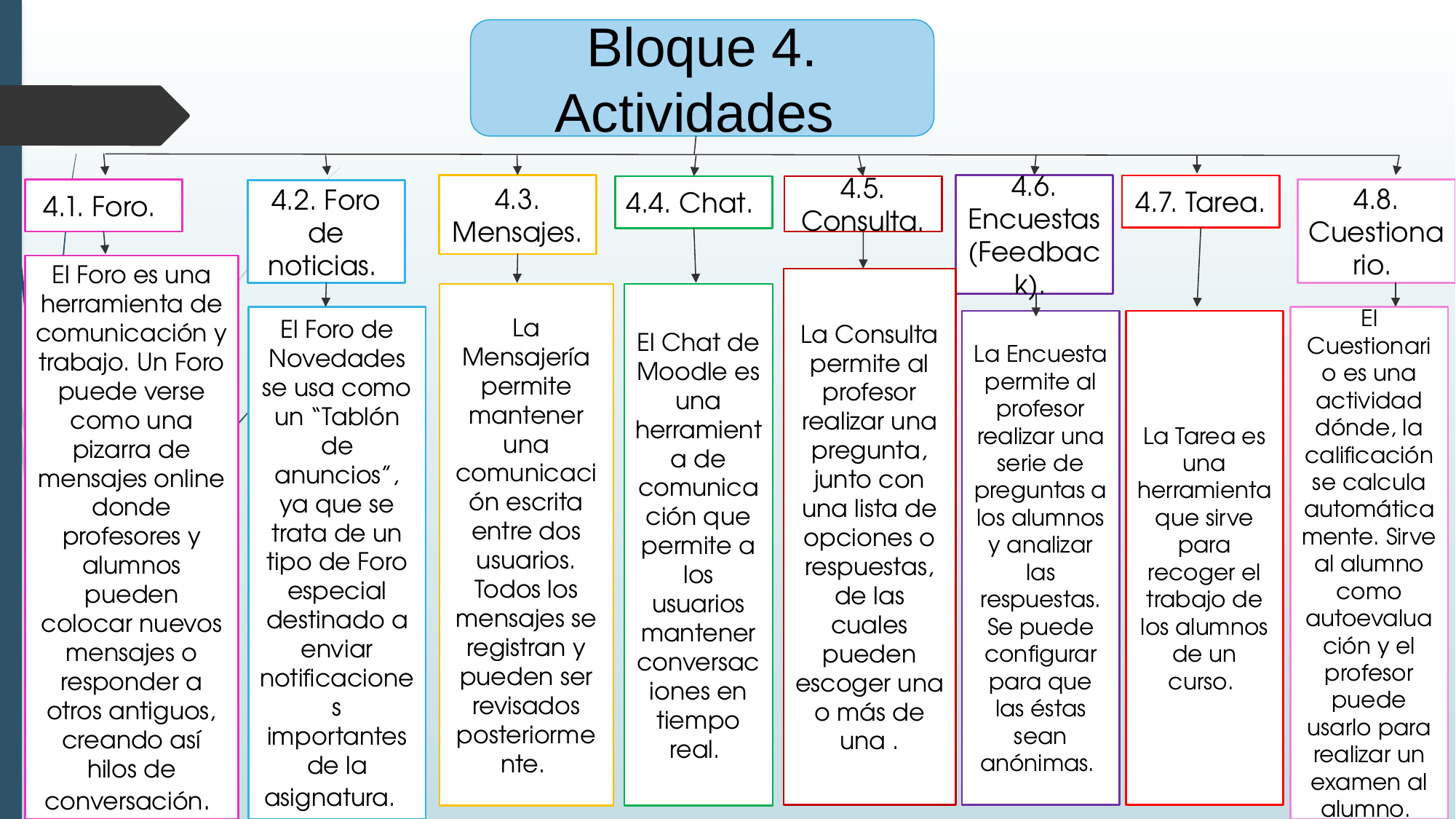

Bloque 4. Actividades

4.3. Mensajes.

4.6. Encuestas (Feedback).
4.7. Tarea.
4.4. Chat.
4.5. Consulta.
4.8. Cuestionario.
4.1. Foro.
4.2. Foro de noticias.
El Foro es una herramienta de comunicación y trabajo. Un Foro puede verse como una pizarra de mensajes online donde profesores y alumnos pueden colocar nuevos mensajes o responder a otros antiguos, creando así hilos de conversación.
La Consulta permite al profesor realizar una pregunta, junto con una lista de opciones o respuestas, de las cuales pueden escoger una o más de una .
La Mensajería permite mantener una comunicación escrita entre dos usuarios. Todos los mensajes se registran y pueden ser revisados posteriormente.
El Chat de Moodle es una herramienta de comunicación que permite a los usuarios mantener conversaciones en tiempo real.
El Foro de Novedades se usa como un “Tablón de anuncios”, ya que se trata de un tipo de Foro especial destinado a enviar notificaciones importantes de la asignatura.
El Cuestionario es una actividad dónde, la calificación se calcula automáticamente. Sirve al alumno como autoevaluación y el profesor puede usarlo para realizar un examen al alumno.
La Tarea es una herramienta que sirve para recoger el trabajo de los alumnos de un curso.
La Encuesta permite al profesor realizar una serie de preguntas a los alumnos y analizar las respuestas. Se puede configurar para que las éstas sean anónimas.